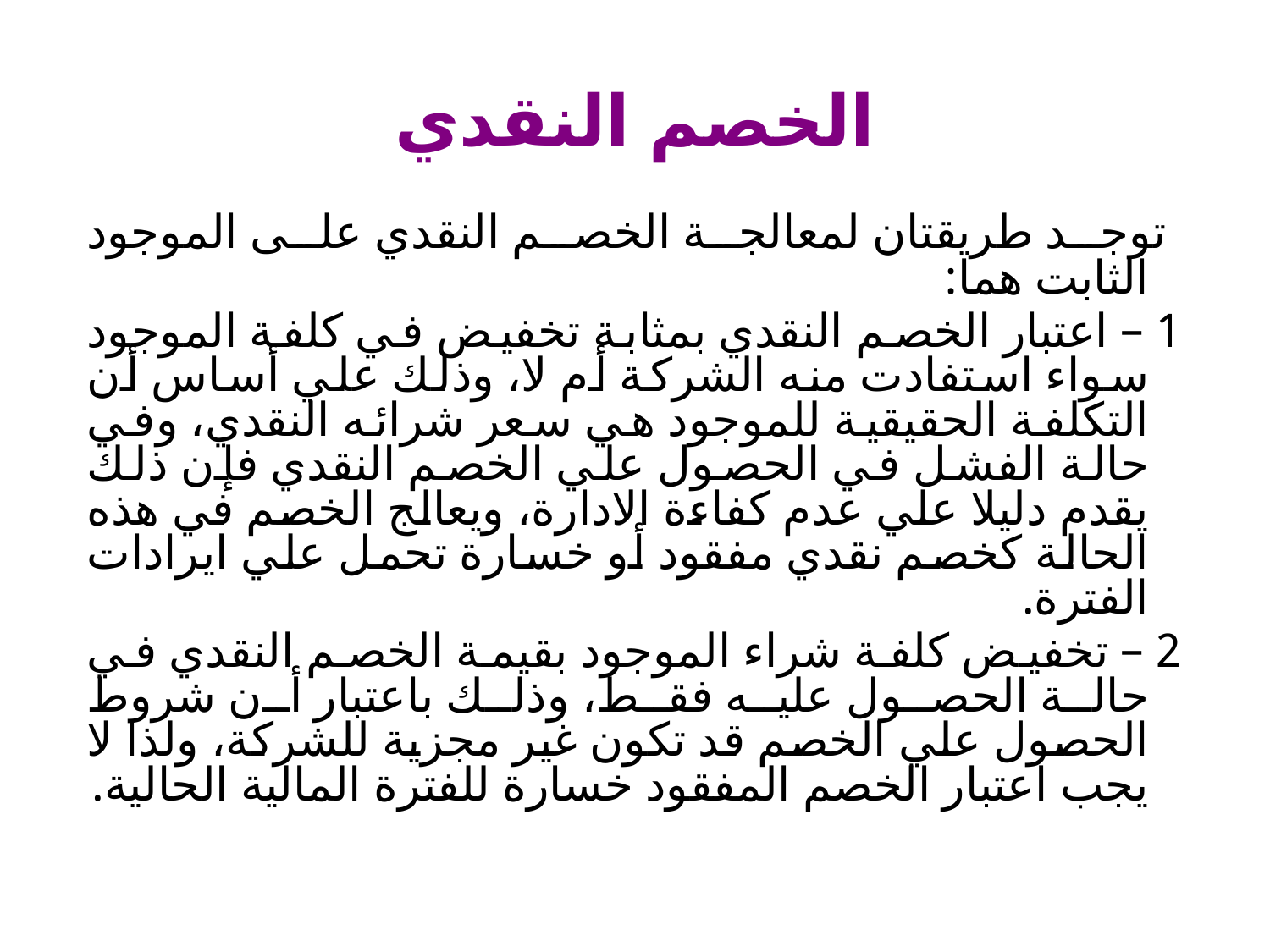

# الخصم النقدي
  توجد طريقتان لمعالجة الخصم النقدي على الموجود الثابت هما:
 1 – اعتبار الخصم النقدي بمثابة تخفيض في كلفة الموجود سواء استفادت منه الشركة أم لا، وذلك علي أساس أن التكلفة الحقيقية للموجود هي سعر شرائه النقدي، وفي حالة الفشل في الحصول علي الخصم النقدي فإن ذلك يقدم دليلا علي عدم كفاءة الادارة، ويعالج الخصم في هذه الحالة كخصم نقدي مفقود أو خسارة تحمل علي ايرادات الفترة.
 2 – تخفيض كلفة شراء الموجود بقيمة الخصم النقدي في حالة الحصول عليه فقط، وذلك باعتبار أن شروط الحصول علي الخصم قد تكون غير مجزية للشركة، ولذا لا يجب اعتبار الخصم المفقود خسارة للفترة المالية الحالية.